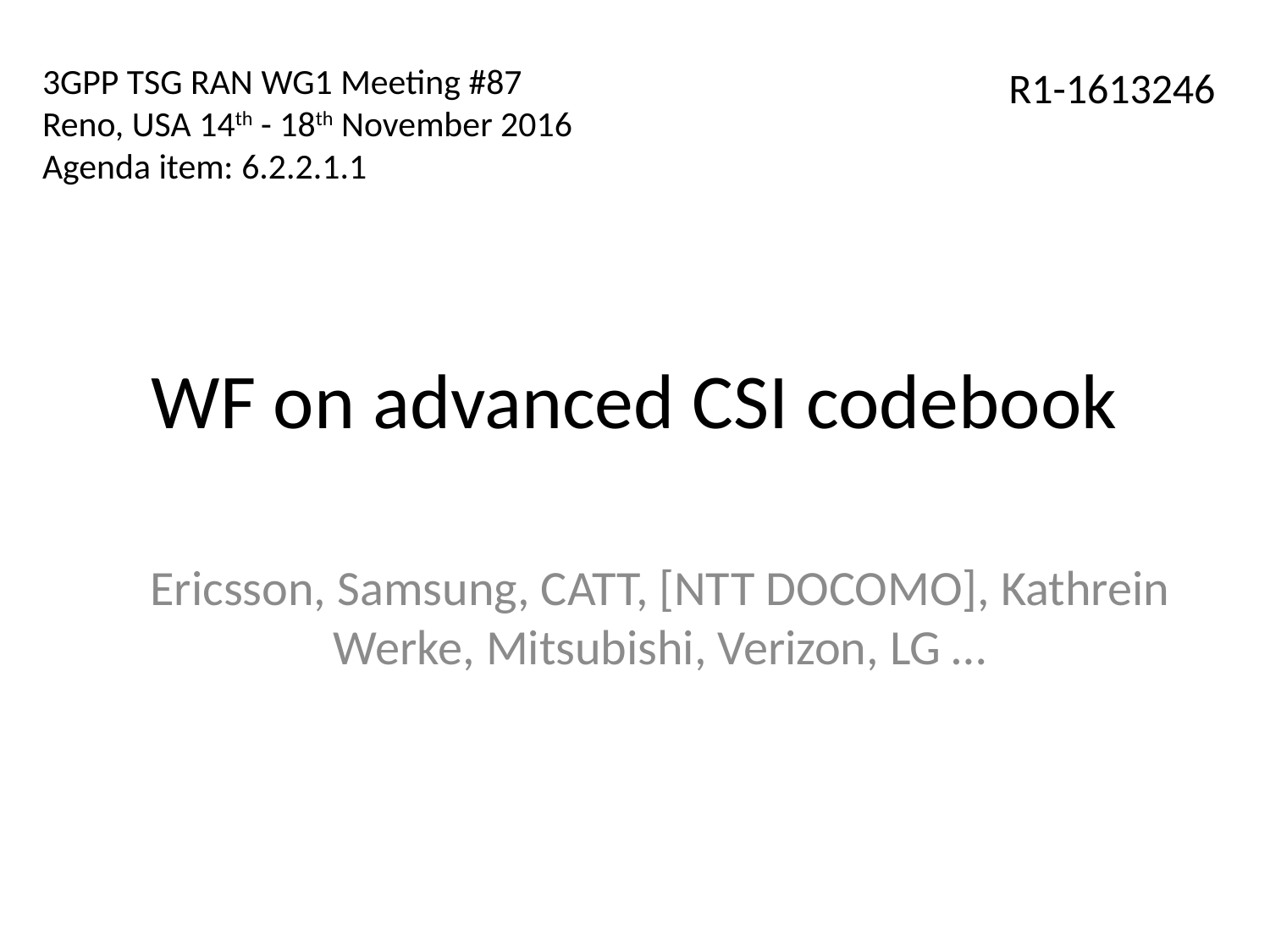

3GPP TSG RAN WG1 Meeting #87
Reno, USA 14th - 18th November 2016
Agenda item: 6.2.2.1.1
R1-1613246
# WF on advanced CSI codebook
Ericsson, Samsung, CATT, [NTT DOCOMO], Kathrein Werke, Mitsubishi, Verizon, LG …